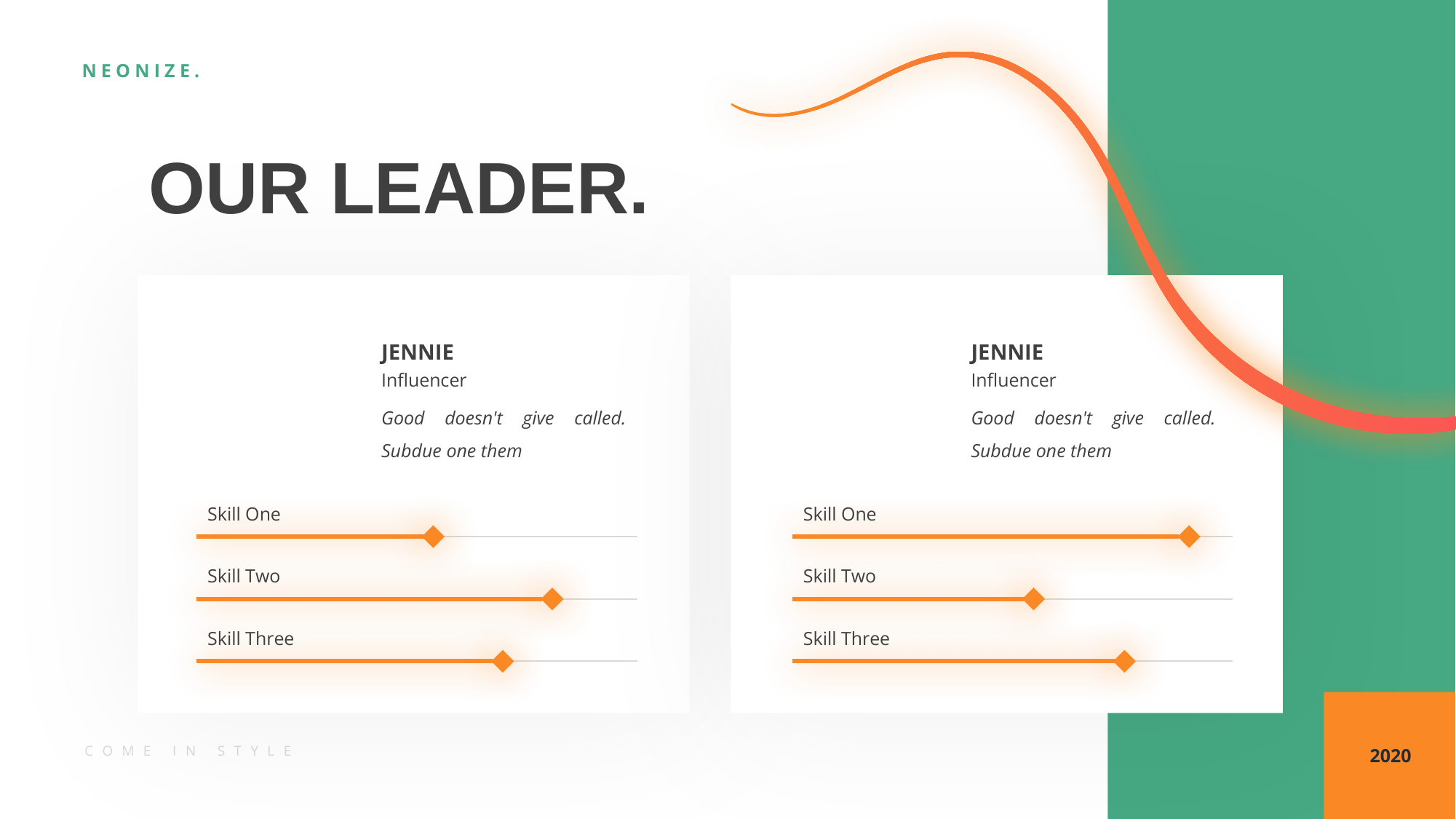

# OUR LEADER.

JENNIE
JENNIE
Influencer
Influencer
Good doesn't give called. Subdue one them
Good doesn't give called. Subdue one them
Skill One
Skill One
Skill Two
Skill Two
Skill Three
Skill Three

2020